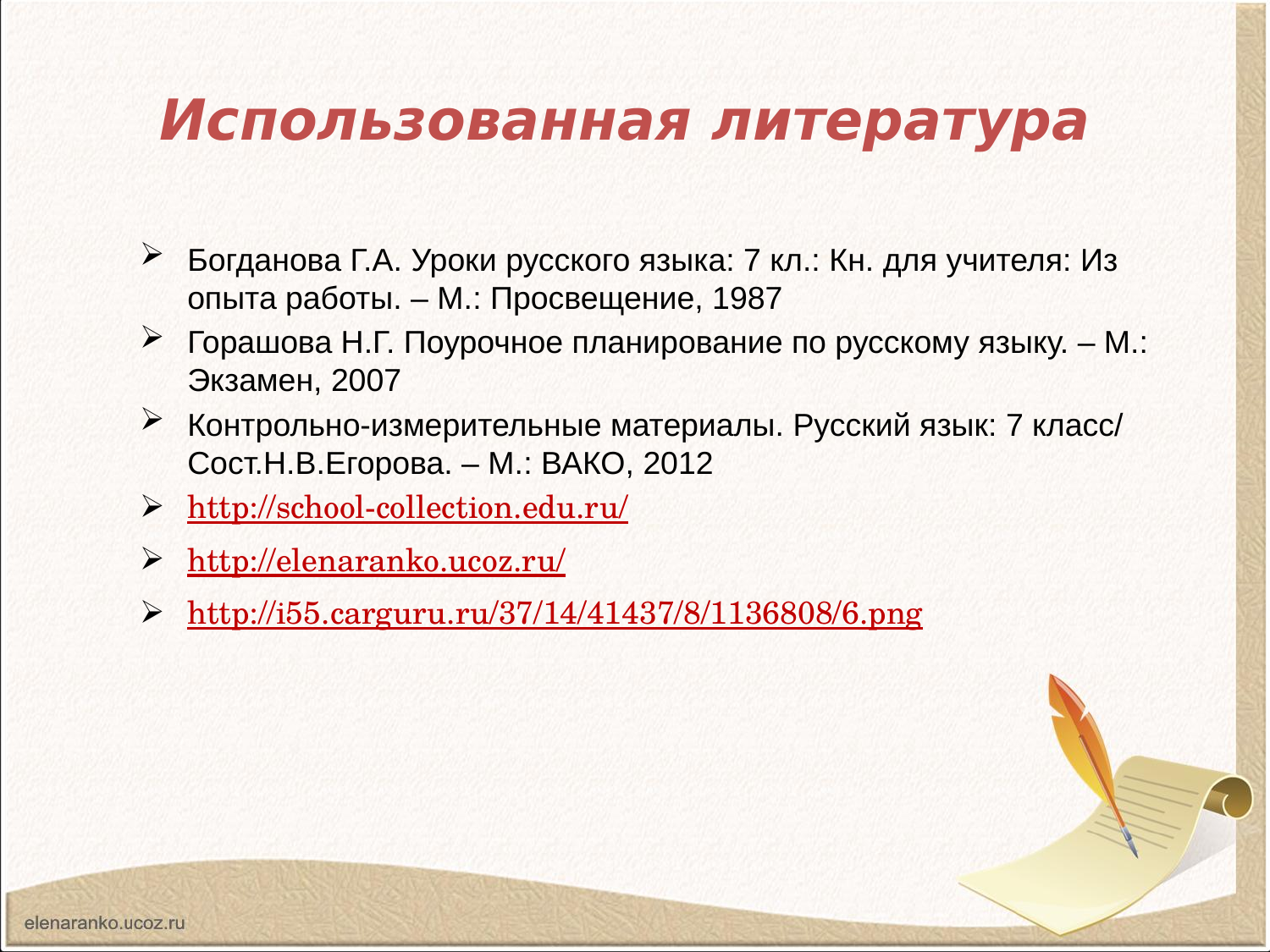

# Использованная литература
Богданова Г.А. Уроки русского языка: 7 кл.: Кн. для учителя: Из опыта работы. – М.: Просвещение, 1987
Горашова Н.Г. Поурочное планирование по русскому языку. – М.: Экзамен, 2007
Контрольно-измерительные материалы. Русский язык: 7 класс/ Сост.Н.В.Егорова. – М.: ВАКО, 2012
http://school-collection.edu.ru/
http://elenaranko.ucoz.ru/
http://i55.carguru.ru/37/14/41437/8/1136808/6.png